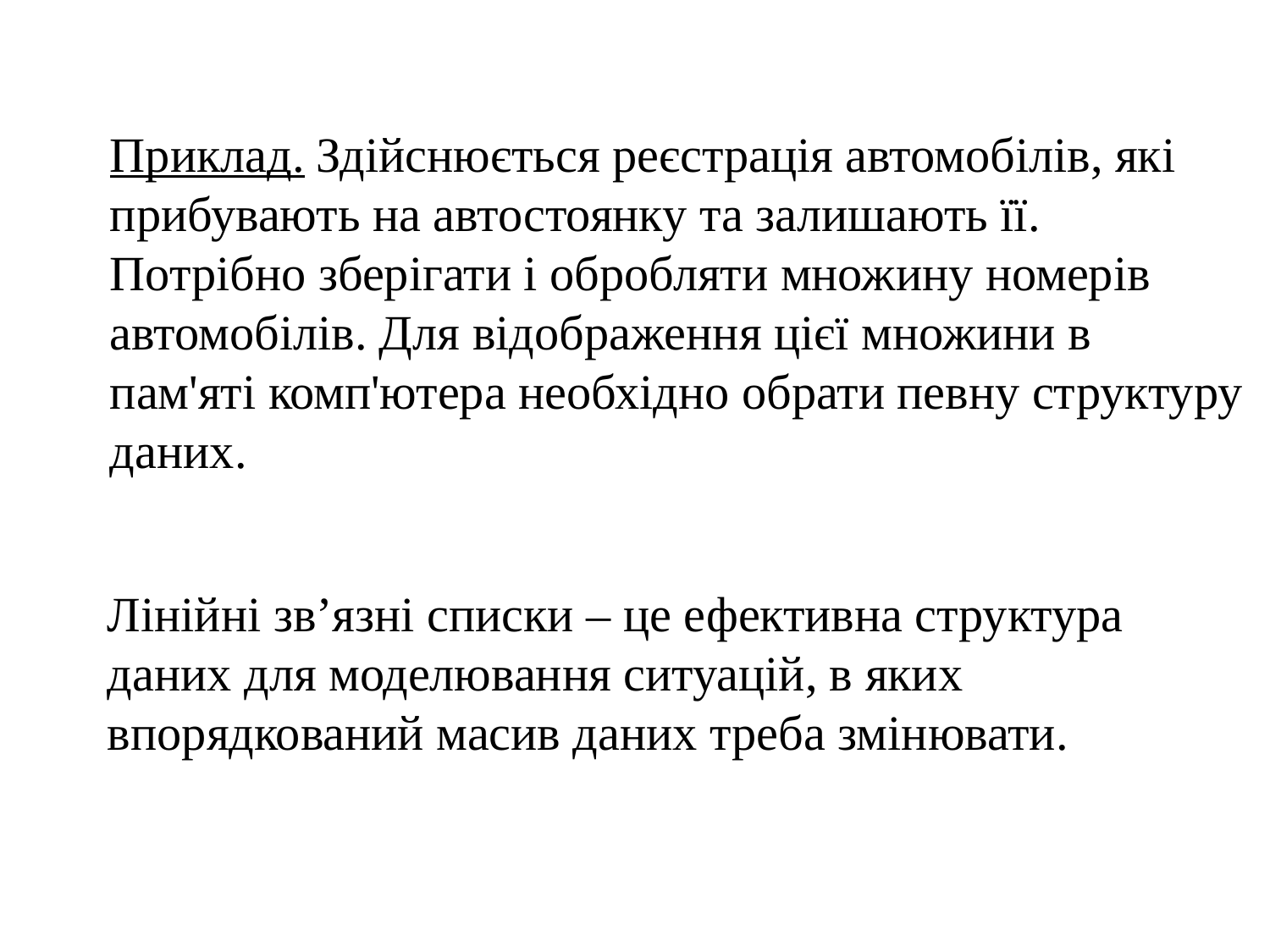

Приклад. Здійснюється реєстрація автомобілів, які прибувають на автостоянку та залишають її. Потрібно зберігати і обробляти множину номерів автомобілів. Для відображення цієї множини в пам'яті комп'ютера необхідно обрати певну структуру даних.

Лінійні зв’язні списки – це ефективна структура даних для моделювання ситуацій, в яких впорядкований масив даних треба змінювати.